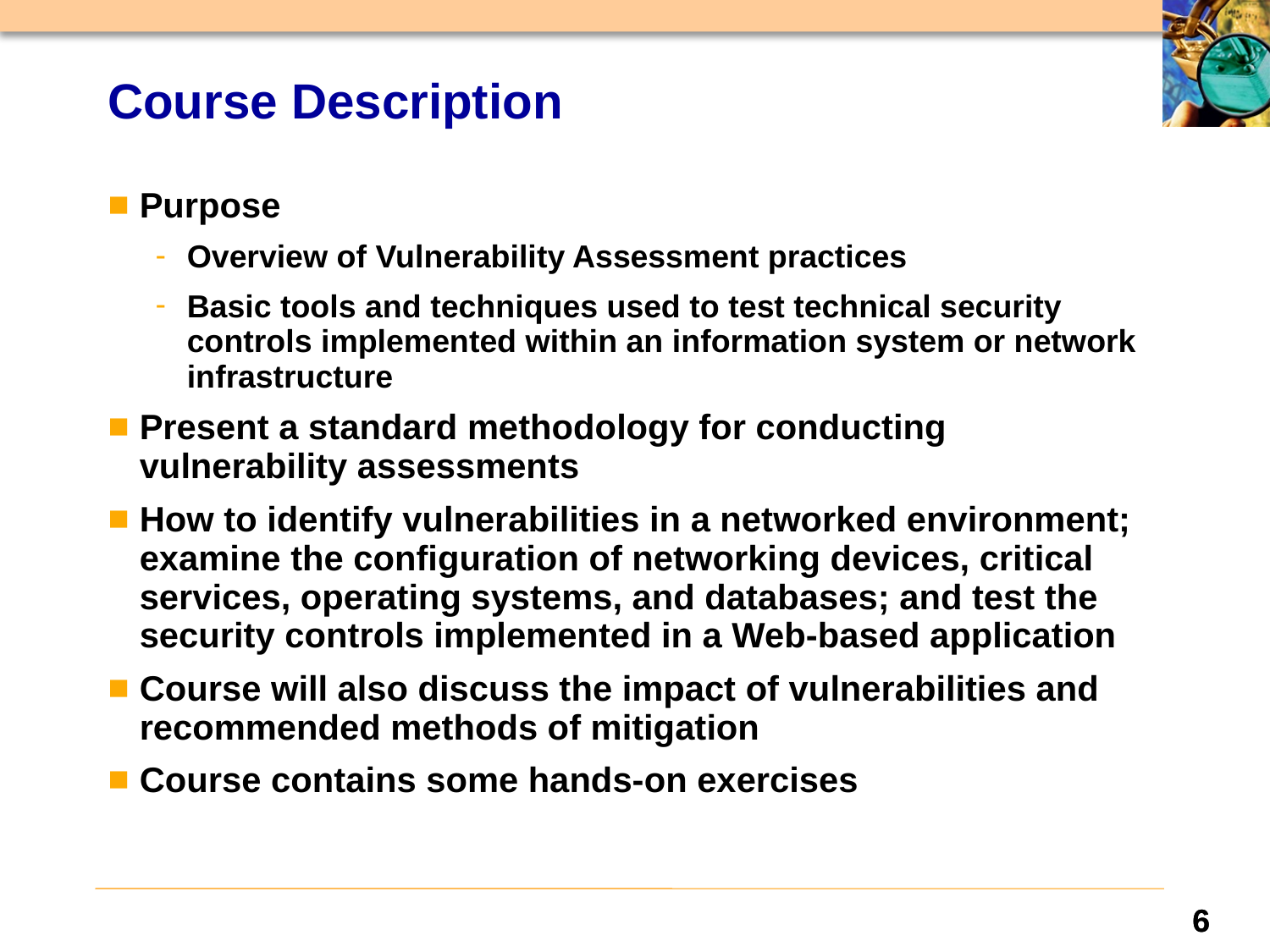

# Course Description
Purpose
Overview of Vulnerability Assessment practices
Basic tools and techniques used to test technical security controls implemented within an information system or network infrastructure
Present a standard methodology for conducting vulnerability assessments
How to identify vulnerabilities in a networked environment; examine the configuration of networking devices, critical services, operating systems, and databases; and test the security controls implemented in a Web-based application
Course will also discuss the impact of vulnerabilities and recommended methods of mitigation
Course contains some hands-on exercises

6